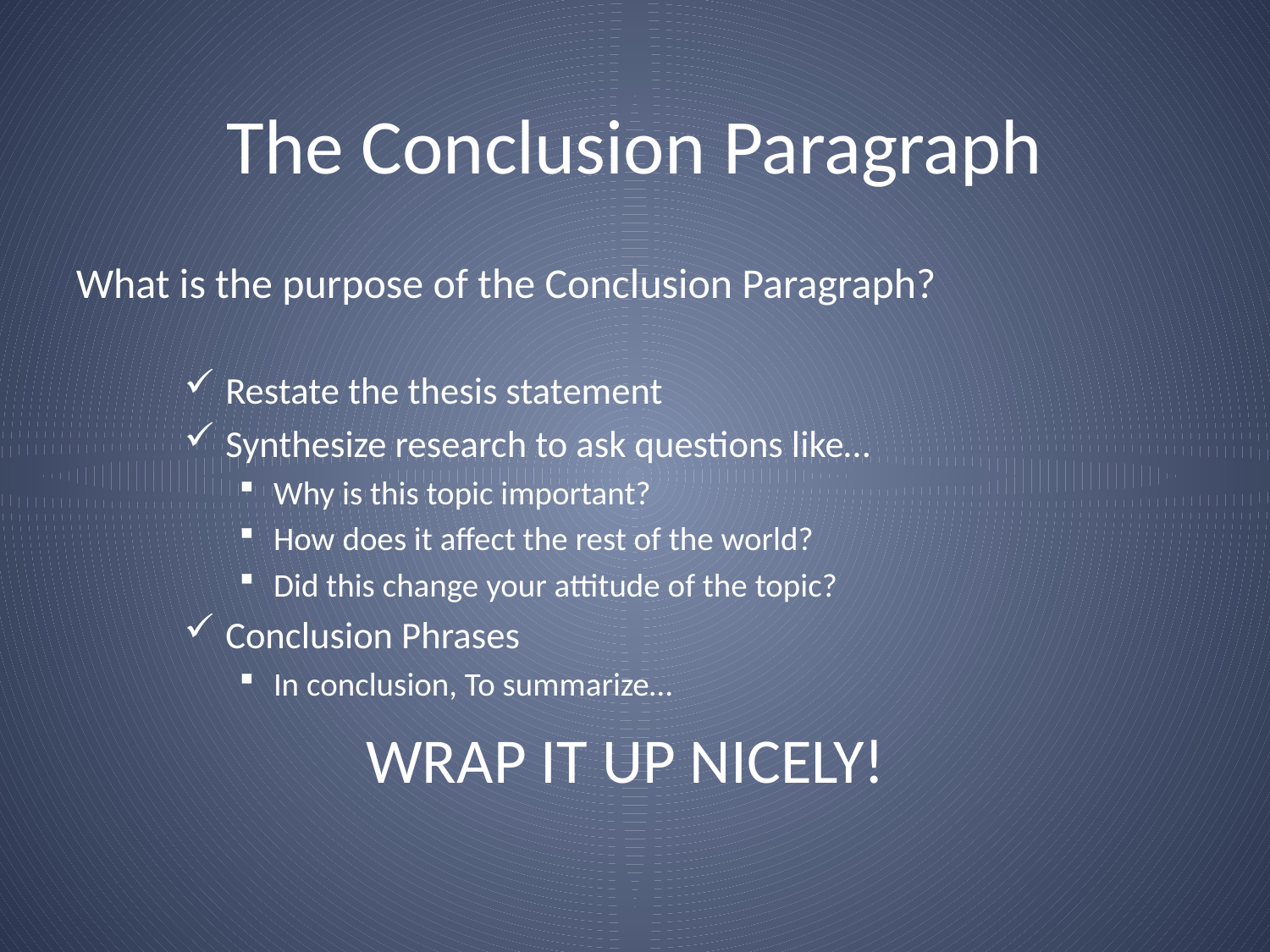

# The Conclusion Paragraph
What is the purpose of the Conclusion Paragraph?
Restate the thesis statement
Synthesize research to ask questions like…
Why is this topic important?
How does it affect the rest of the world?
Did this change your attitude of the topic?
Conclusion Phrases
In conclusion, To summarize…

WRAP IT UP NICELY!